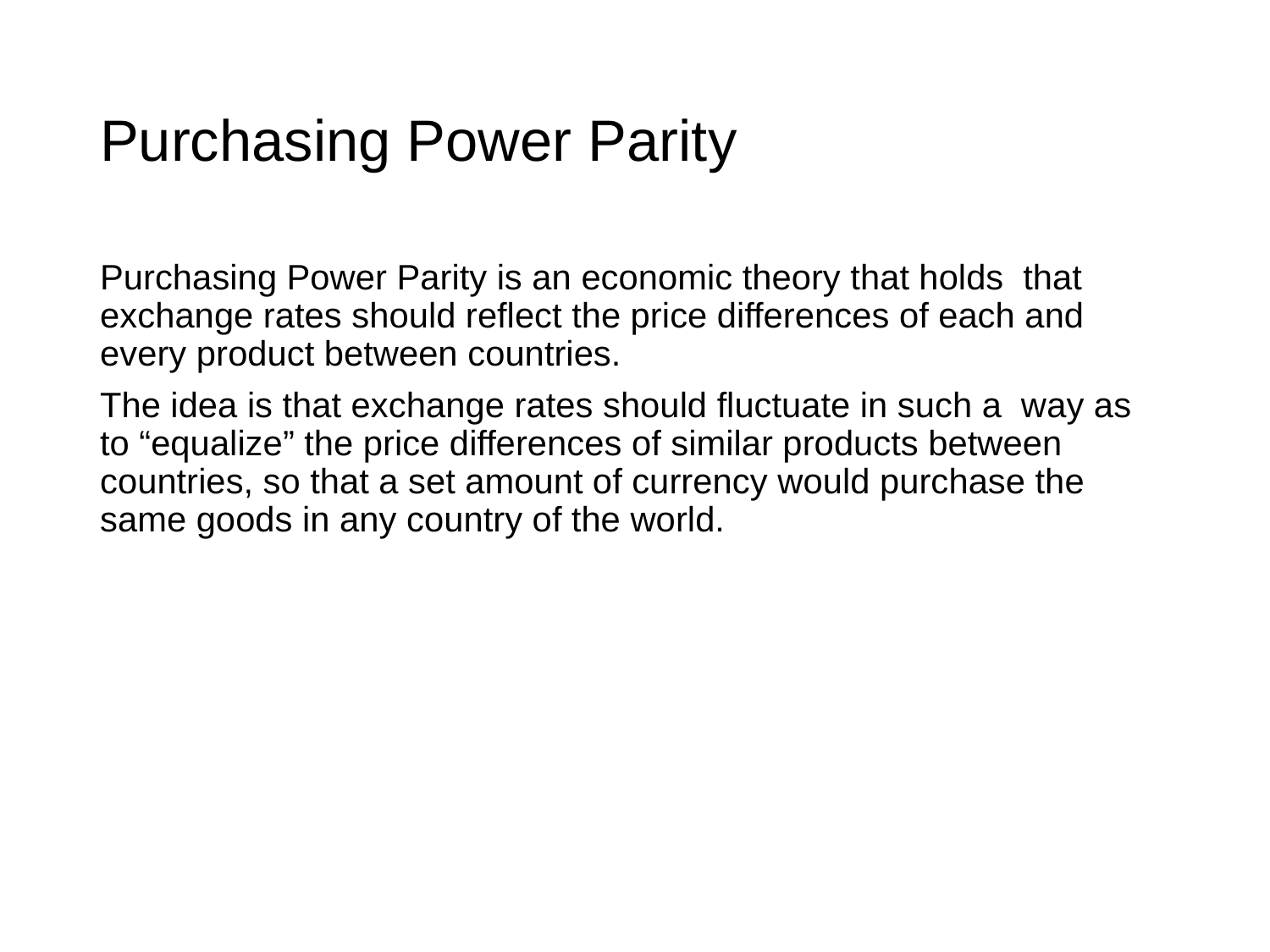

# Purchasing Power Parity
Purchasing Power Parity is an economic theory that holds  that exchange rates should reflect the price differences of each and every product between countries.
The idea is that exchange rates should fluctuate in such a  way as to “equalize” the price differences of similar products between countries, so that a set amount of currency would purchase the same goods in any country of the world.